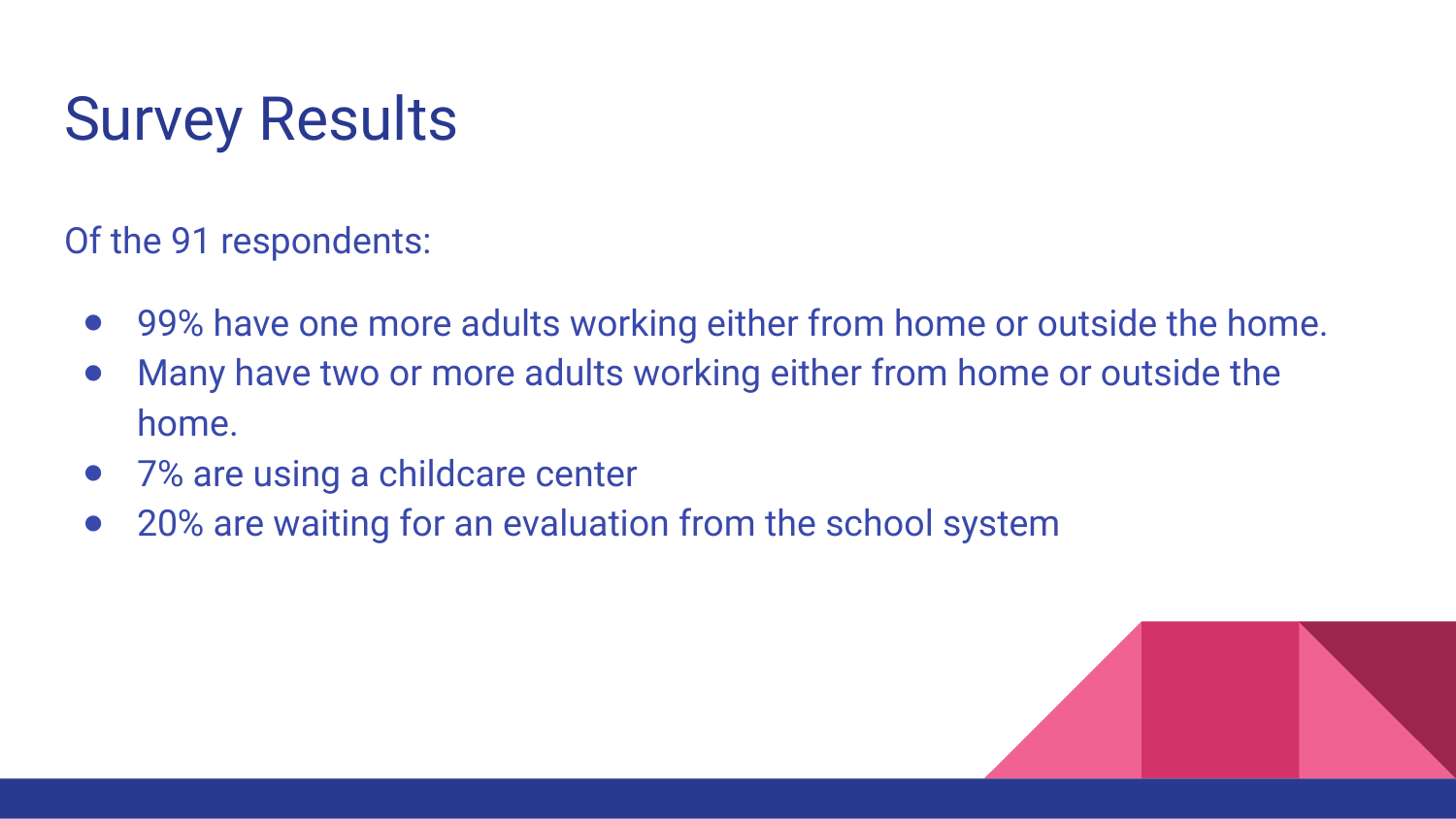

# Survey Results
Of the 91 respondents:
99% have one more adults working either from home or outside the home.
Many have two or more adults working either from home or outside the home.
7% are using a childcare center
20% are waiting for an evaluation from the school system